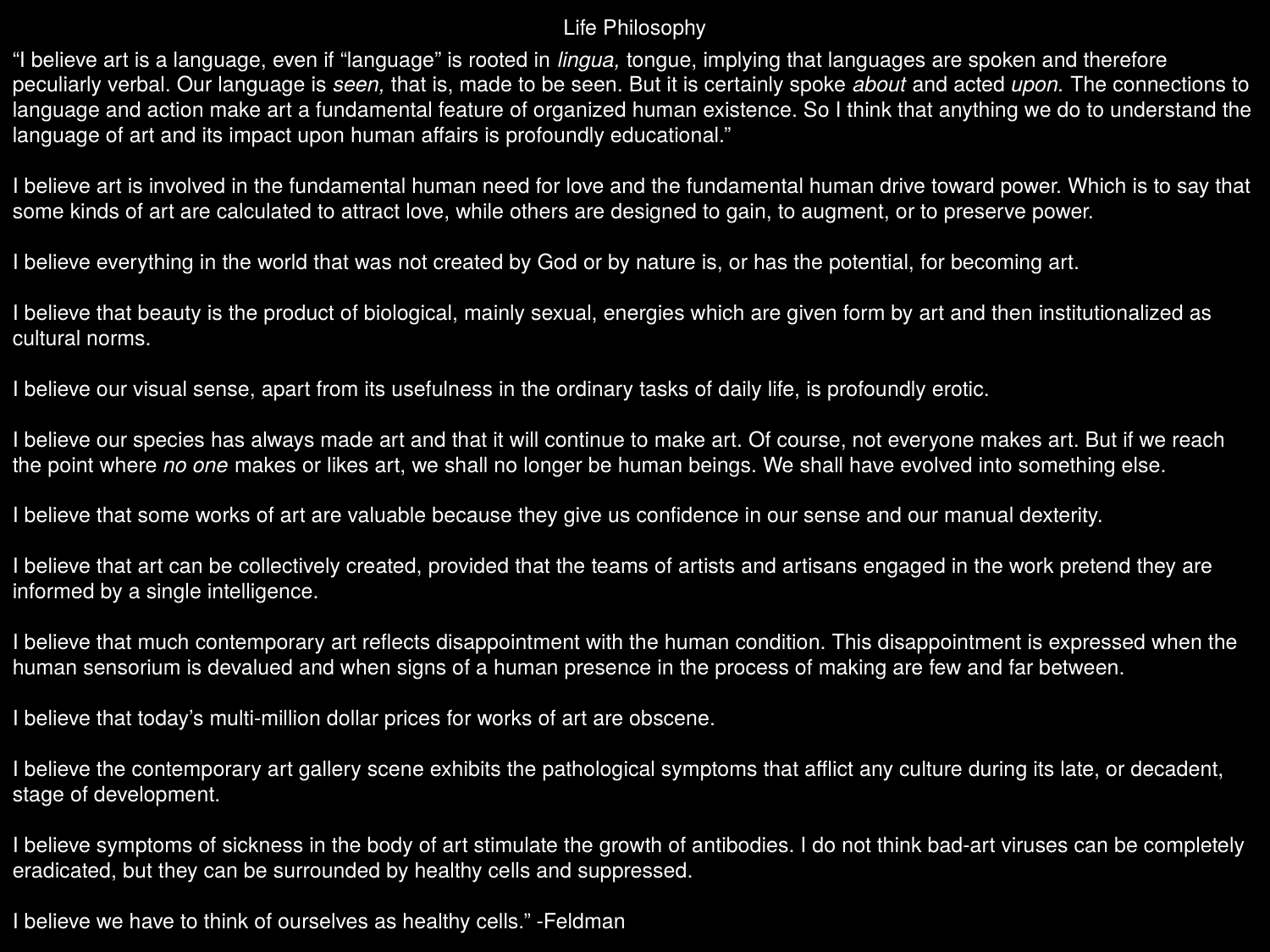

# Life Philosophy
“I believe art is a language, even if “language” is rooted in lingua, tongue, implying that languages are spoken and therefore peculiarly verbal. Our language is seen, that is, made to be seen. But it is certainly spoke about and acted upon. The connections to language and action make art a fundamental feature of organized human existence. So I think that anything we do to understand the language of art and its impact upon human affairs is profoundly educational.”

I believe art is involved in the fundamental human need for love and the fundamental human drive toward power. Which is to say that some kinds of art are calculated to attract love, while others are designed to gain, to augment, or to preserve power.

I believe everything in the world that was not created by God or by nature is, or has the potential, for becoming art.

I believe that beauty is the product of biological, mainly sexual, energies which are given form by art and then institutionalized as cultural norms.

I believe our visual sense, apart from its usefulness in the ordinary tasks of daily life, is profoundly erotic.

I believe our species has always made art and that it will continue to make art. Of course, not everyone makes art. But if we reach the point where no one makes or likes art, we shall no longer be human beings. We shall have evolved into something else.

I believe that some works of art are valuable because they give us confidence in our sense and our manual dexterity.

I believe that art can be collectively created, provided that the teams of artists and artisans engaged in the work pretend they are informed by a single intelligence.

I believe that much contemporary art reflects disappointment with the human condition. This disappointment is expressed when the human sensorium is devalued and when signs of a human presence in the process of making are few and far between.

I believe that today’s multi-million dollar prices for works of art are obscene.

I believe the contemporary art gallery scene exhibits the pathological symptoms that afflict any culture during its late, or decadent, stage of development.

I believe symptoms of sickness in the body of art stimulate the growth of antibodies. I do not think bad-art viruses can be completely eradicated, but they can be surrounded by healthy cells and suppressed.

I believe we have to think of ourselves as healthy cells.” -Feldman